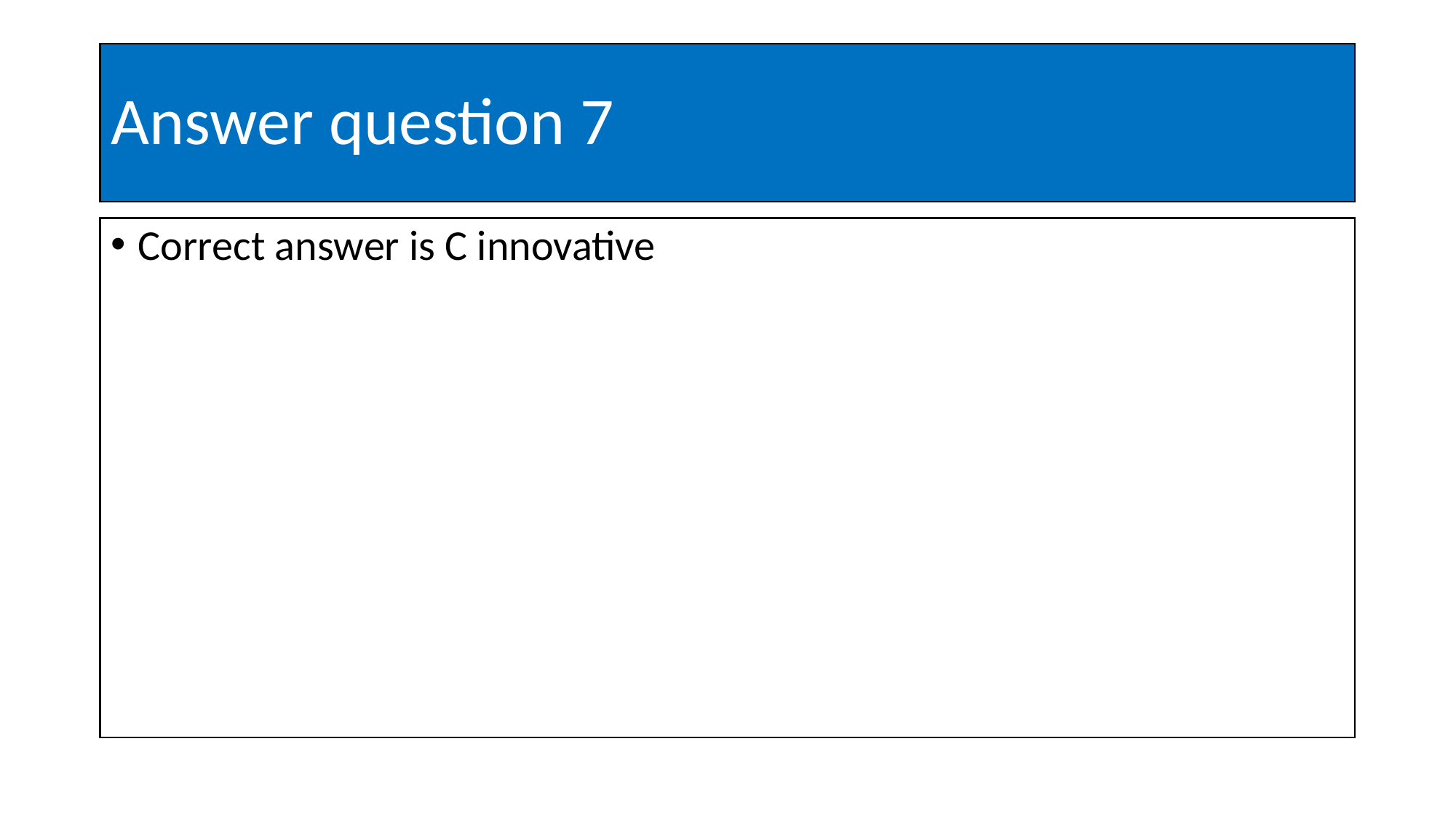

# Answer question 7
Correct answer is C innovative